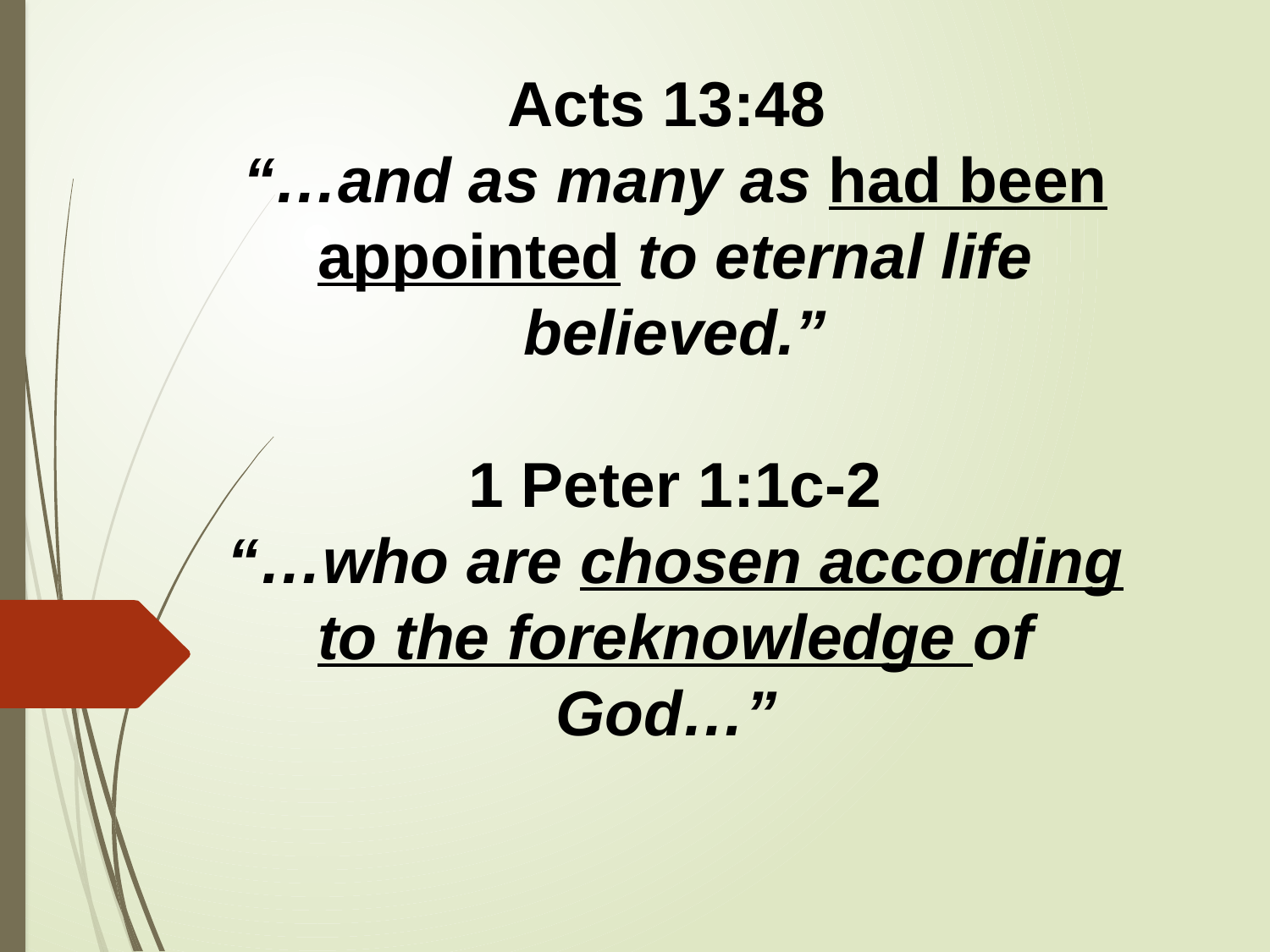

Acts 13:48
“…and as many as had been appointed to eternal life believed.”

1 Peter 1:1c-2
“…who are chosen according to the foreknowledge of God…”